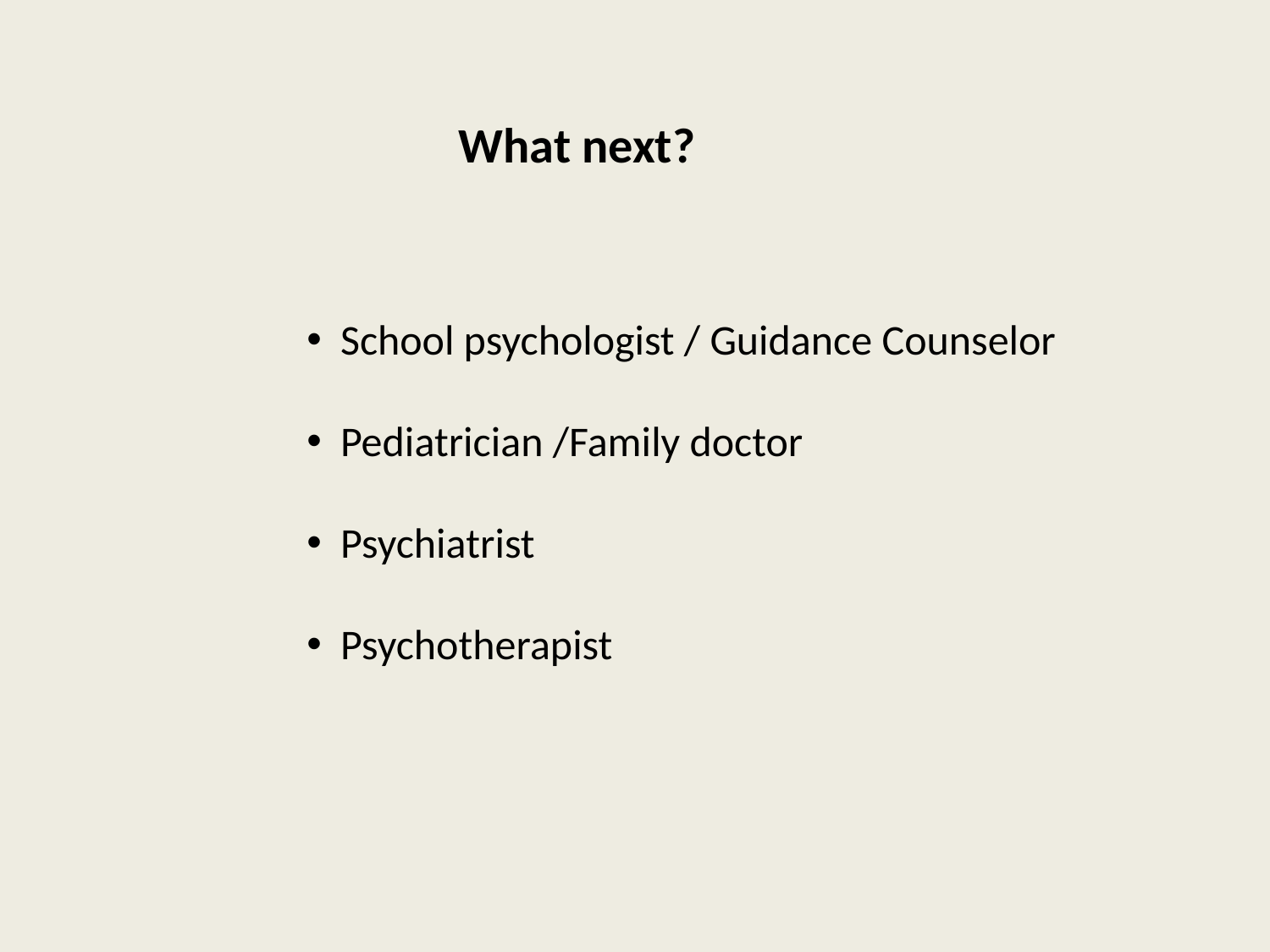

What next?
  School psychologist / Guidance Counselor

  Pediatrician /Family doctor

  Psychiatrist

  Psychotherapist